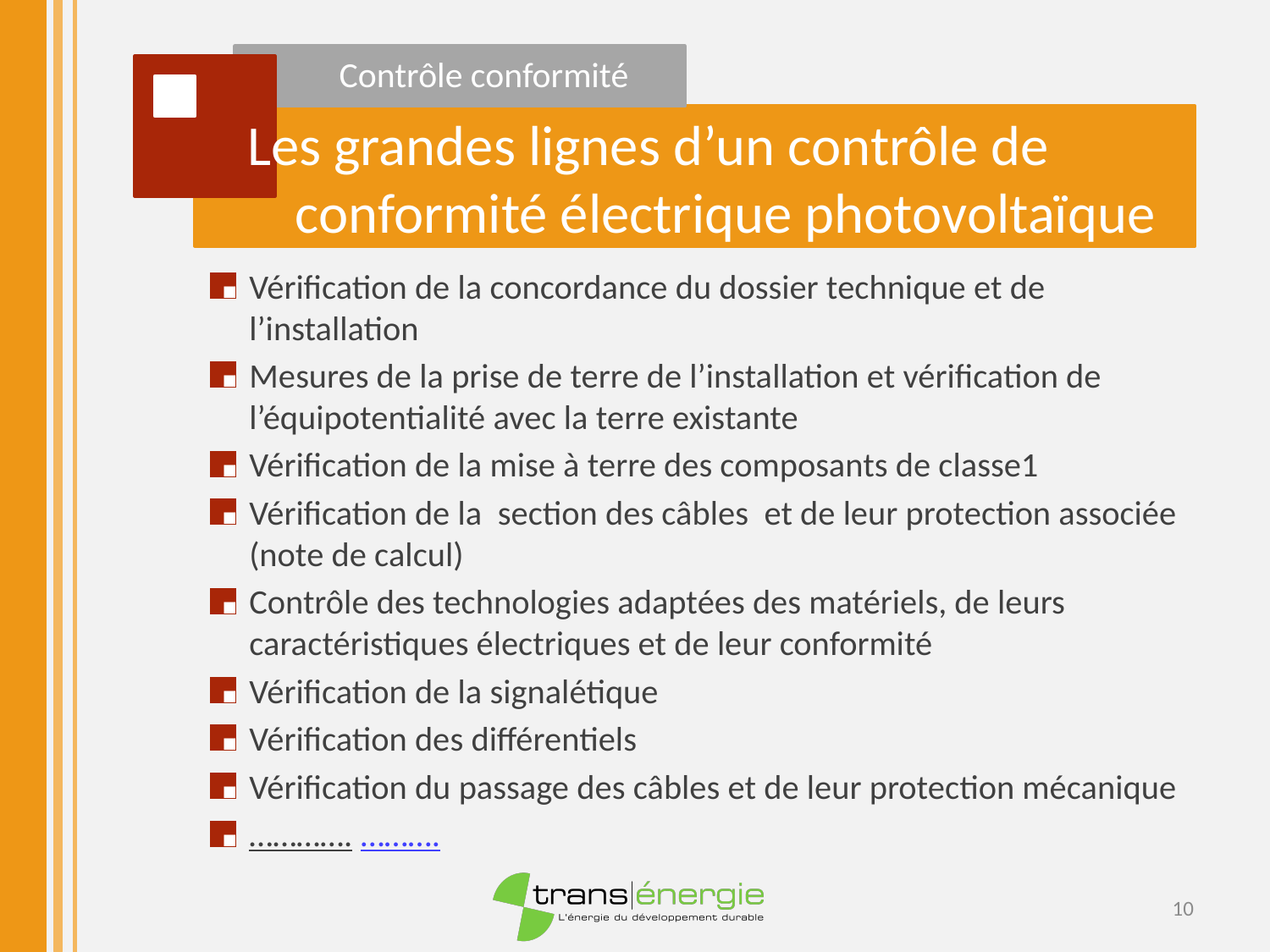

Contrôle conformité
Les grandes lignes d’un contrôle de conformité électrique photovoltaïque
Vérification de la concordance du dossier technique et de  l’installation
Mesures de la prise de terre de l’installation et vérification de l’équipotentialité avec la terre existante
Vérification de la mise à terre des composants de classe1
Vérification de la  section des câbles  et de leur protection associée (note de calcul)
Contrôle des technologies adaptées des matériels, de leurs caractéristiques électriques et de leur conformité
Vérification de la signalétique
Vérification des différentiels
Vérification du passage des câbles et de leur protection mécanique
…………. ……….

10